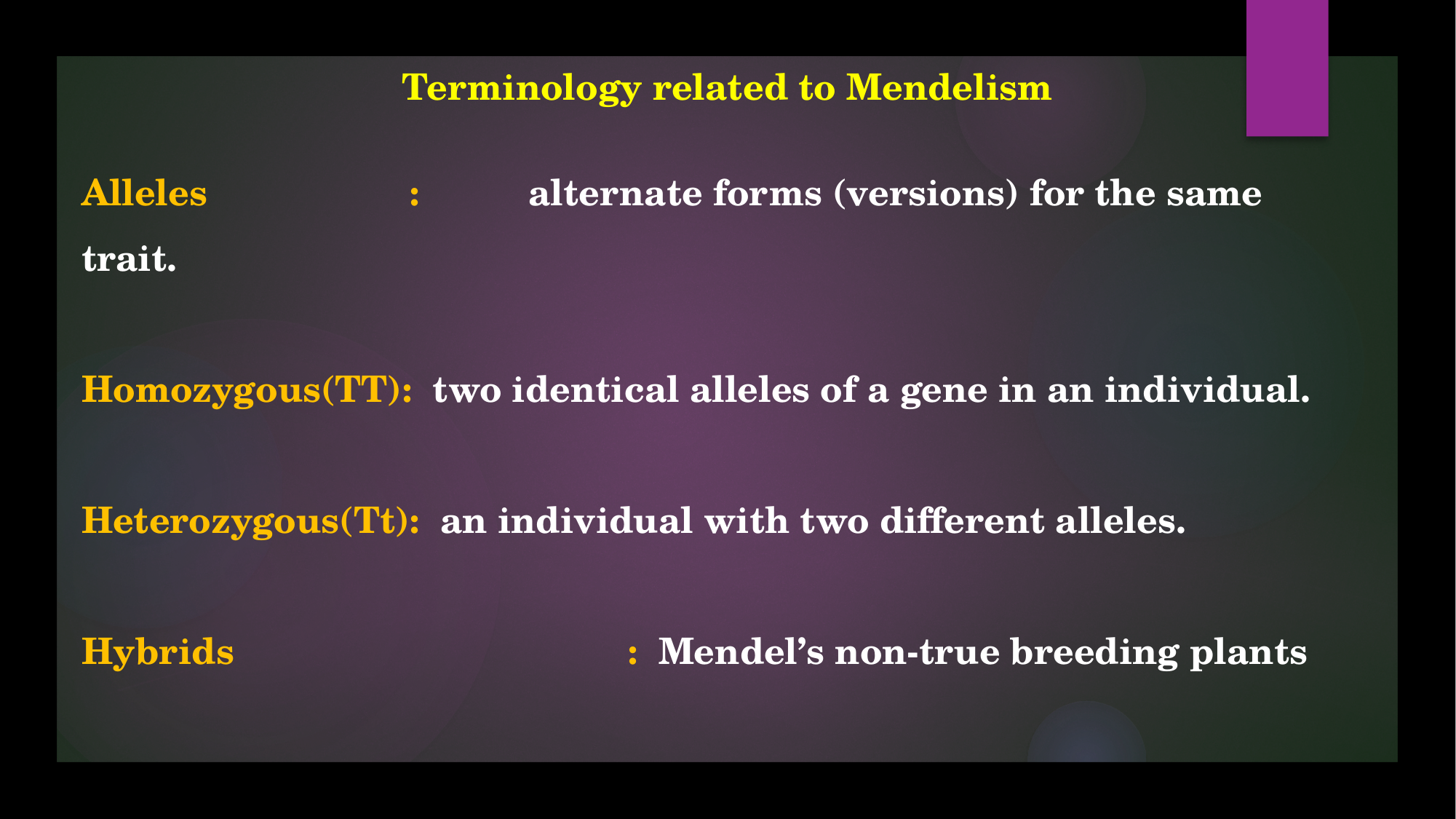

Terminology related to Mendelism
Alleles	      	: 	 alternate forms (versions) for the same trait.

Homozygous(TT):  two identical alleles of a gene in an individual.

Heterozygous(Tt):  an individual with two different alleles.

Hybrids				:  Mendel’s non-true breeding plants